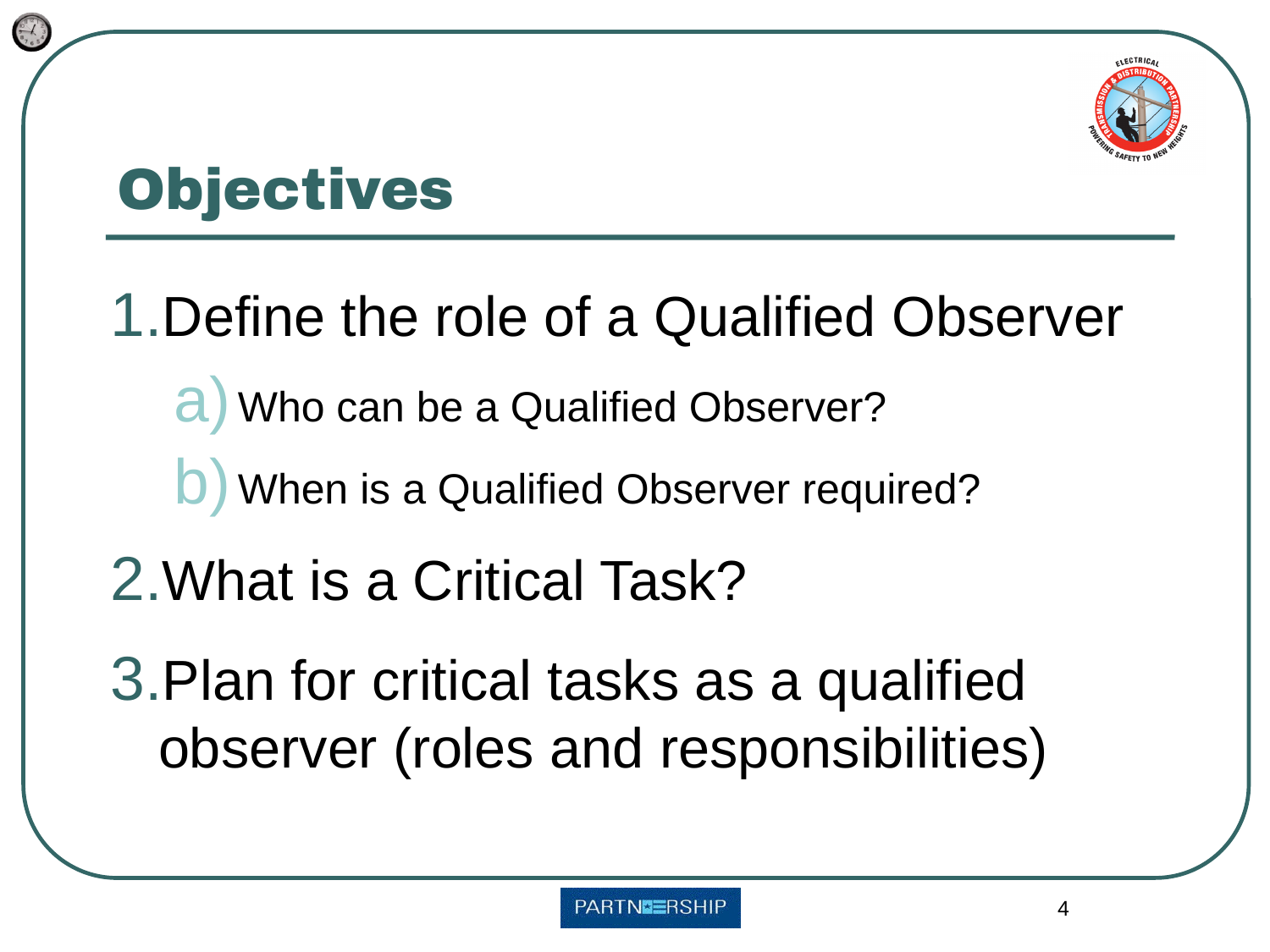

# Objectives
Define the role of a Qualified Observer
Who can be a Qualified Observer?
When is a Qualified Observer required?
What is a Critical Task?
Plan for critical tasks as a qualified observer (roles and responsibilities)
4